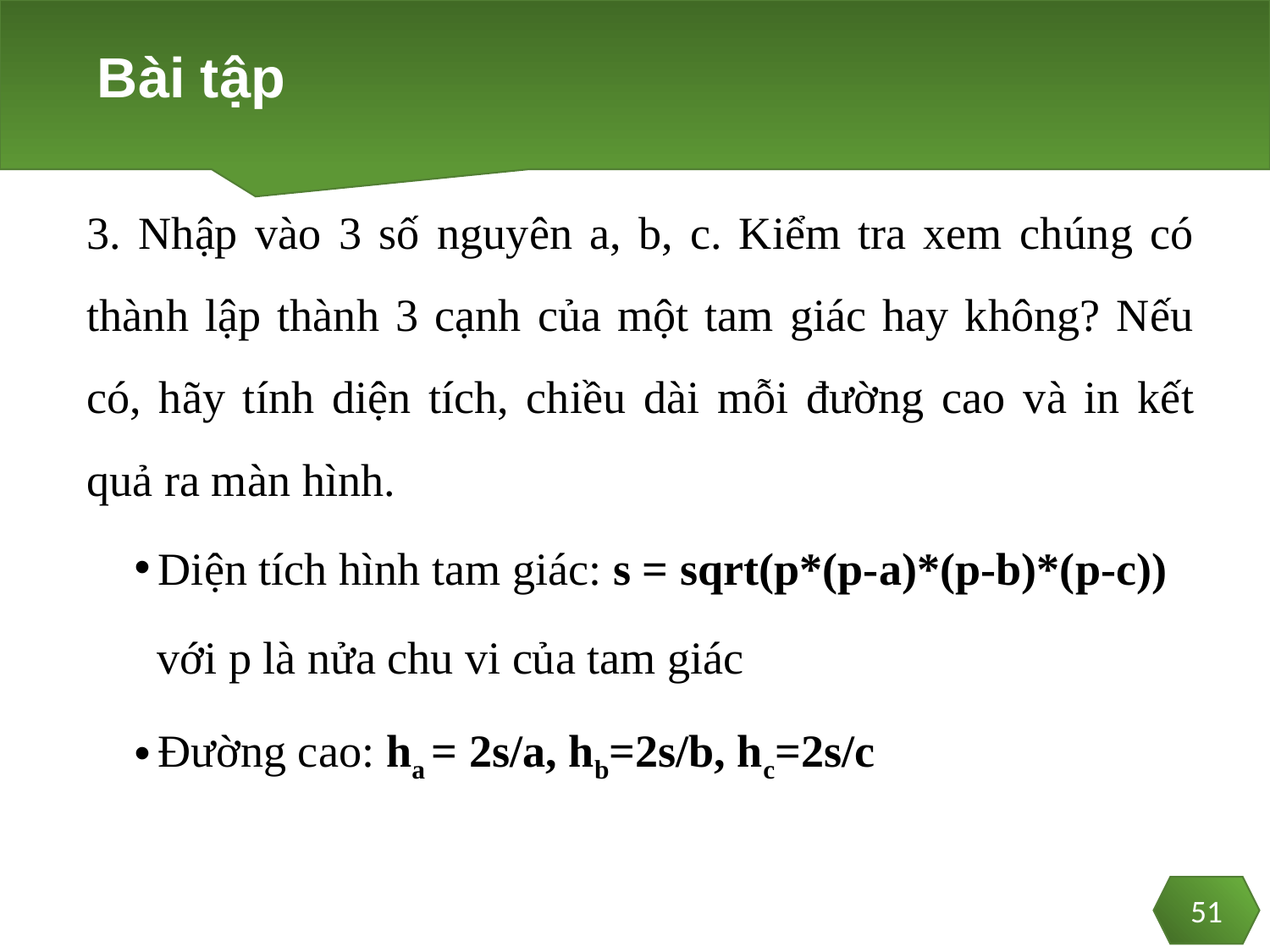

# Bài tập
3. Nhập vào 3 số nguyên a, b, c. Kiểm tra xem chúng có thành lập thành 3 cạnh của một tam giác hay không? Nếu có, hãy tính diện tích, chiều dài mỗi đường cao và in kết quả ra màn hình.
Diện tích hình tam giác: s = sqrt(p*(p-a)*(p-b)*(p-c))
  với p là nửa chu vi của tam giác
Đường cao: ha = 2s/a, hb=2s/b, hc=2s/c